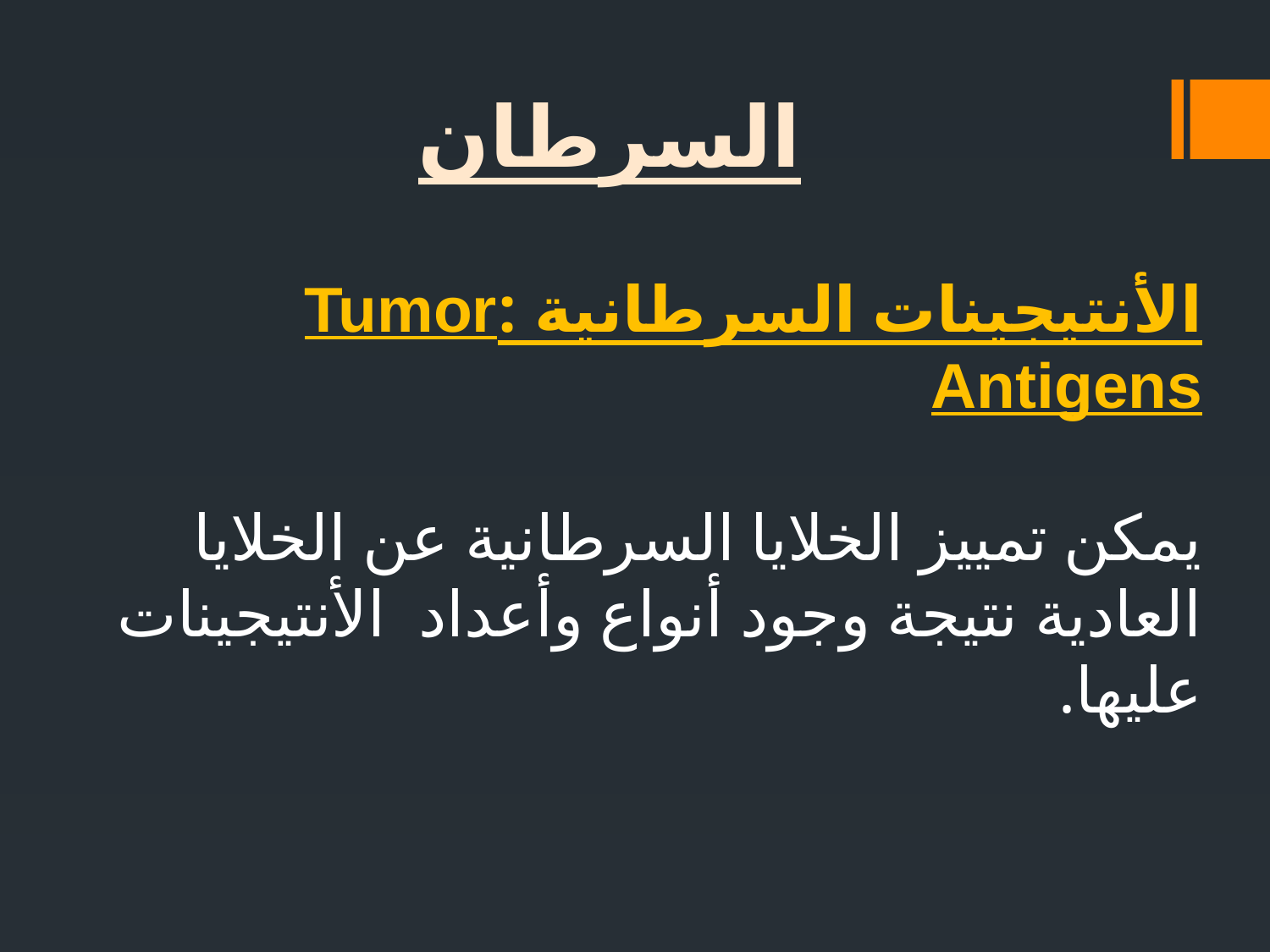

السرطان

الأنتيجينات السرطانية :Tumor Antigens

يمكن تمييز الخلايا السرطانية عن الخلايا العادية نتيجة وجود أنواع وأعداد  الأنتيجينات عليها.